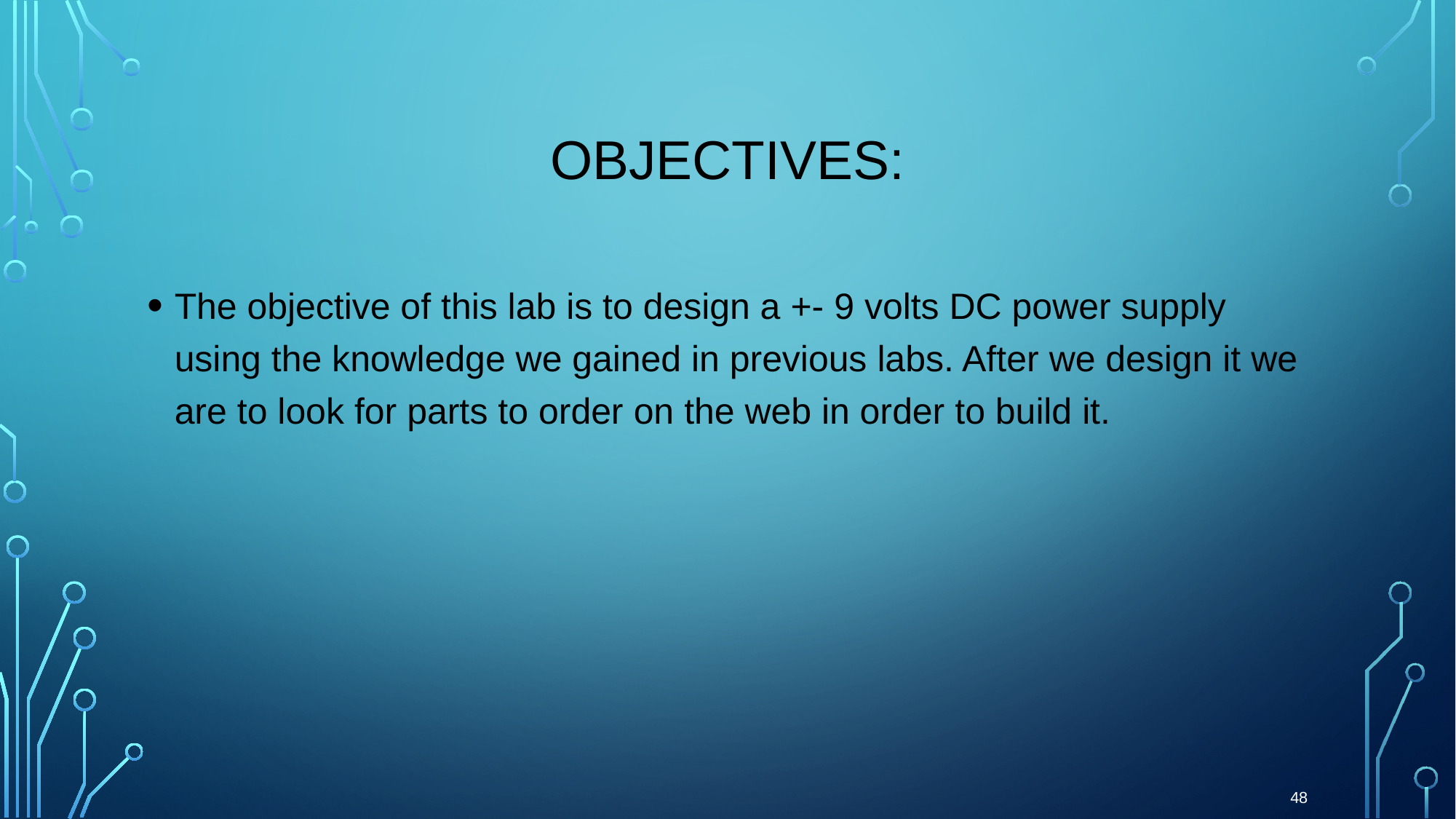

# Objectives:
The objective of this lab is to design a +- 9 volts DC power supply using the knowledge we gained in previous labs. After we design it we are to look for parts to order on the web in order to build it.
48